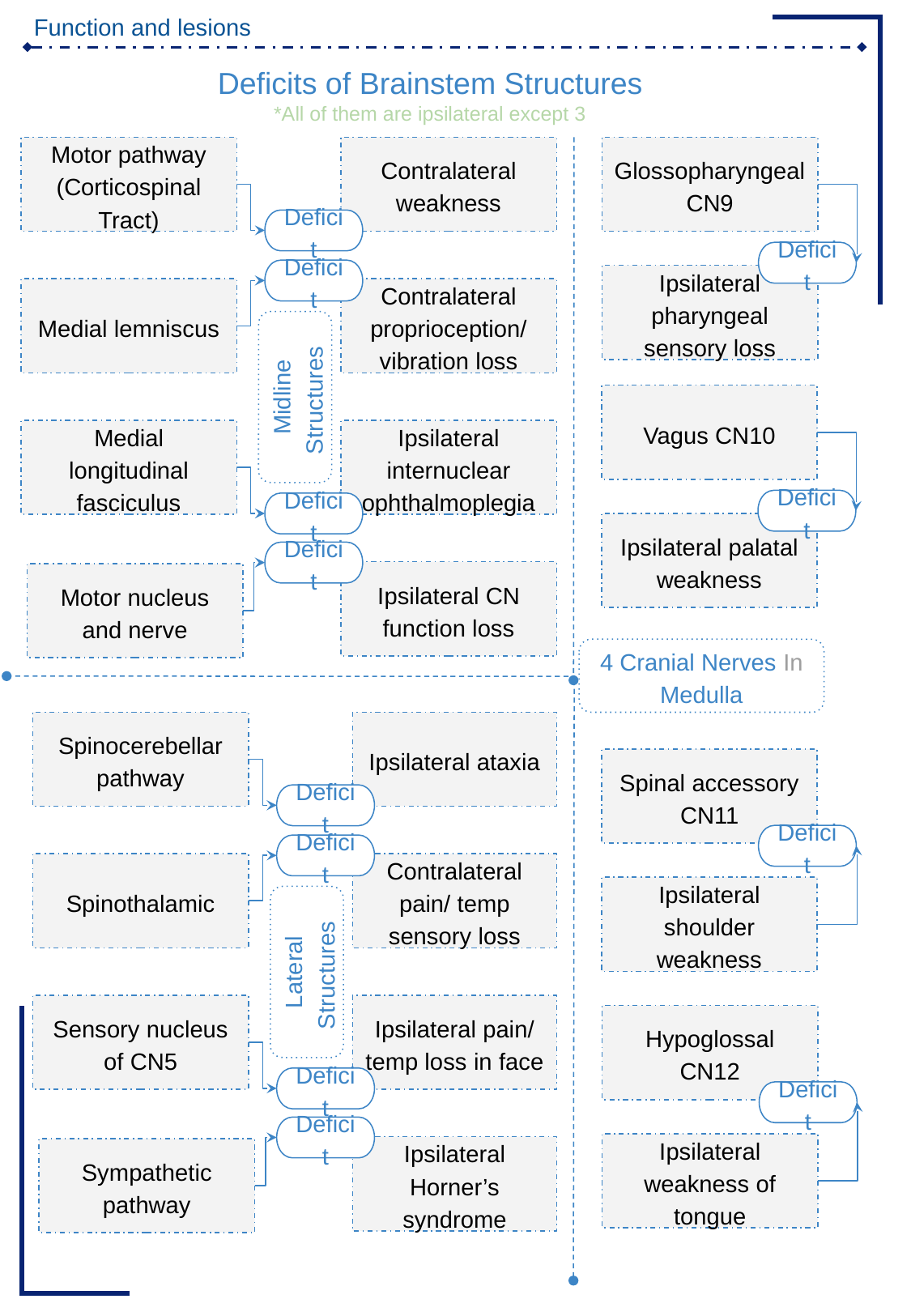

Deficits of Brainstem Structures
*All of them are ipsilateral except 3
Glossopharyngeal CN9
Motor pathway
(Corticospinal Tract)
Contralateral weakness
Deficit
Deficit
Deficit
Ipsilateral pharyngeal sensory loss
Contralateral proprioception/ vibration loss
Medial lemniscus
Midline Structures
Vagus CN10
Medial longitudinal fasciculus
Ipsilateral internuclear ophthalmoplegia
Deficit
Deficit
Ipsilateral palatal weakness
Deficit
Ipsilateral CN function loss
Motor nucleus
and nerve
4 Cranial Nerves In Medulla
Spinocerebellar pathway
Ipsilateral ataxia
Spinal accessory CN11
Deficit
Deficit
Deficit
Spinothalamic
Contralateral pain/ temp sensory loss
Ipsilateral shoulder weakness
Lateral Structures
Sensory nucleus of CN5
Ipsilateral pain/ temp loss in face
Hypoglossal CN12
Deficit
Deficit
Deficit
Ipsilateral weakness of tongue
Ipsilateral Horner’s syndrome
Sympathetic pathway